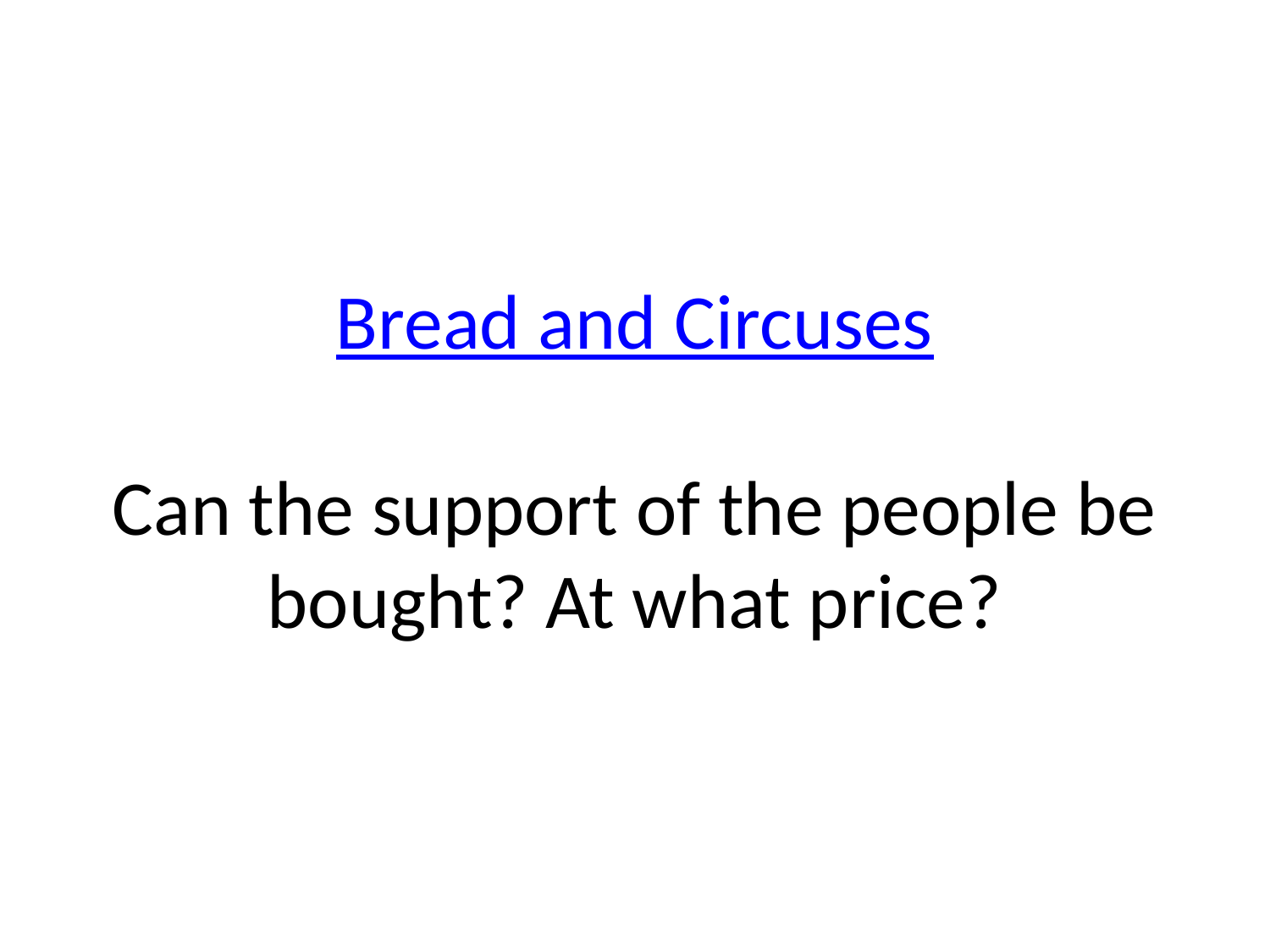

# Bread and Circuses Can the support of the people be bought? At what price?